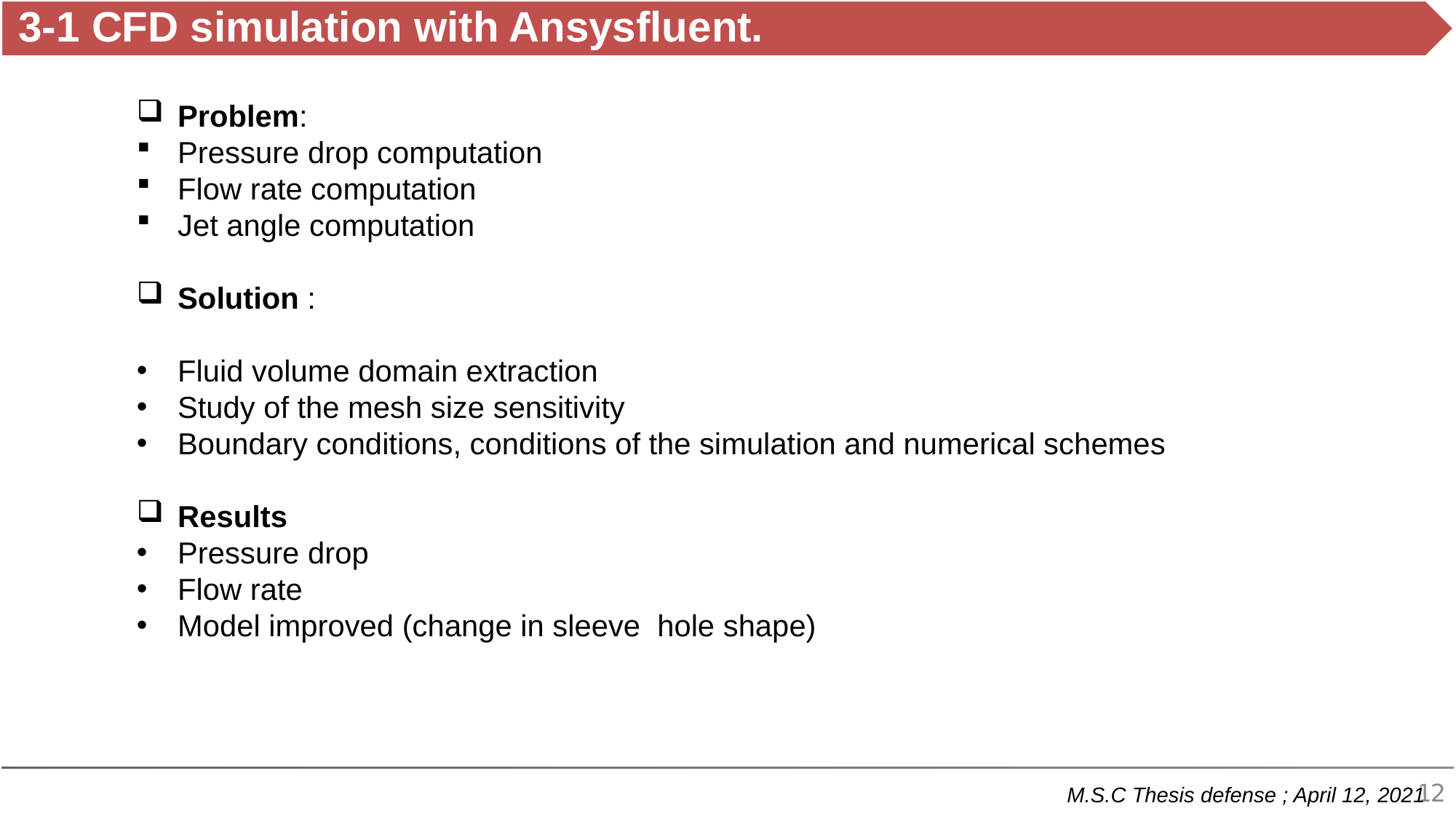

3-1 CFD simulation with Ansysfluent.
Problem:
Pressure drop computation
Flow rate computation
Jet angle computation

Solution :

Fluid volume domain extraction
Study of the mesh size sensitivity
Boundary conditions, conditions of the simulation and numerical schemes

Results
Pressure drop
Flow rate
Model improved (change in sleeve  hole shape)

12
M.S.C Thesis defense ; April 12, 2021